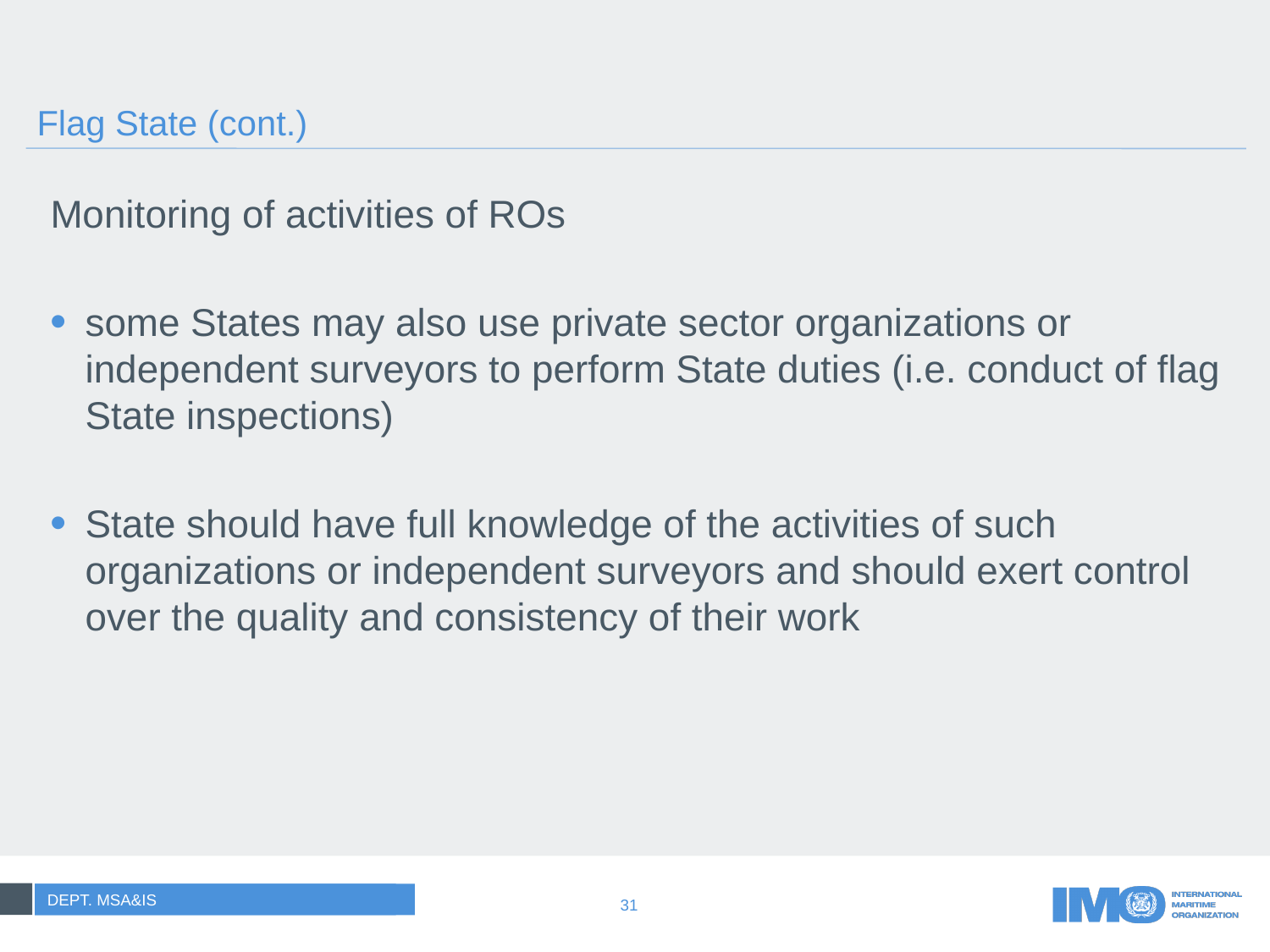

# Flag State (cont.)
Monitoring of activities of ROs

some States may also use private sector organizations or independent surveyors to perform State duties (i.e. conduct of flag State inspections)

State should have full knowledge of the activities of such organizations or independent surveyors and should exert control over the quality and consistency of their work